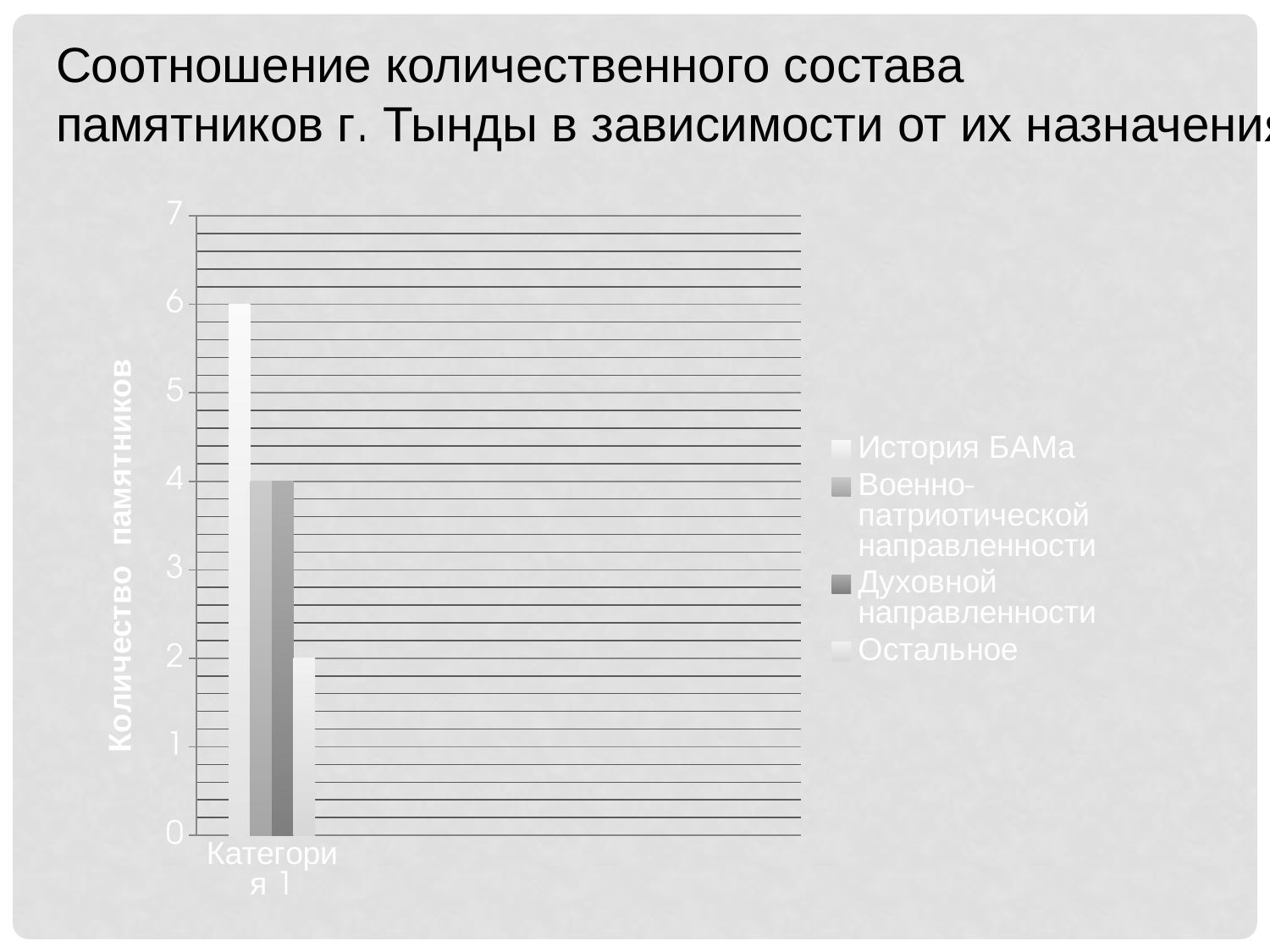

Соотношение количественного состава
памятников г. Тынды в зависимости от их назначения

### Chart

| Category | История БАМа | Военно-патриотической направленности | Духовной направленности | Остальное |
|---|---|---|---|---|
| Категория 1 | 6.0 | 4.0 | 4.0 | 2.0 |